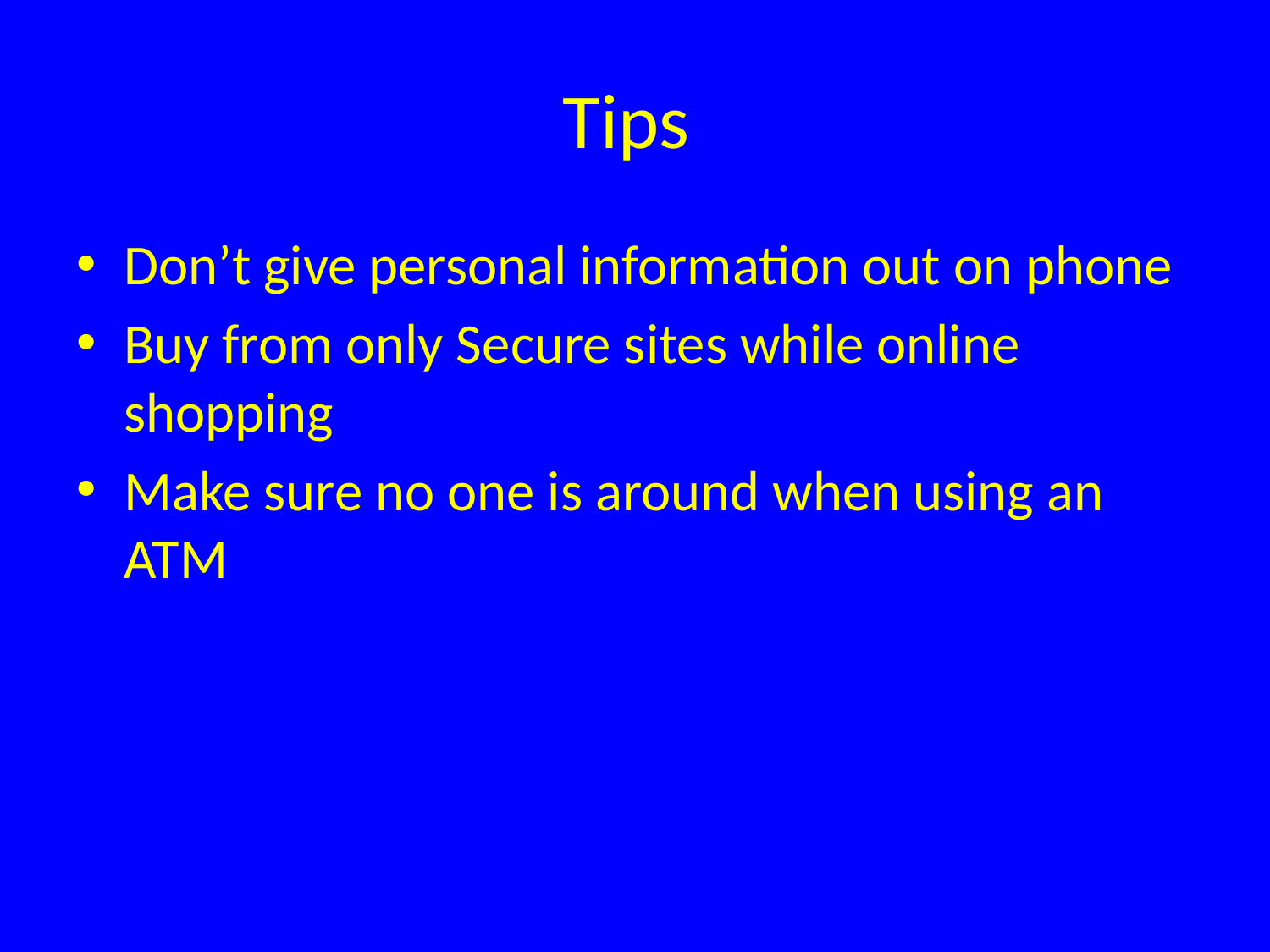

# Tips
Don’t give personal information out on phone
Buy from only Secure sites while online shopping
Make sure no one is around when using an ATM